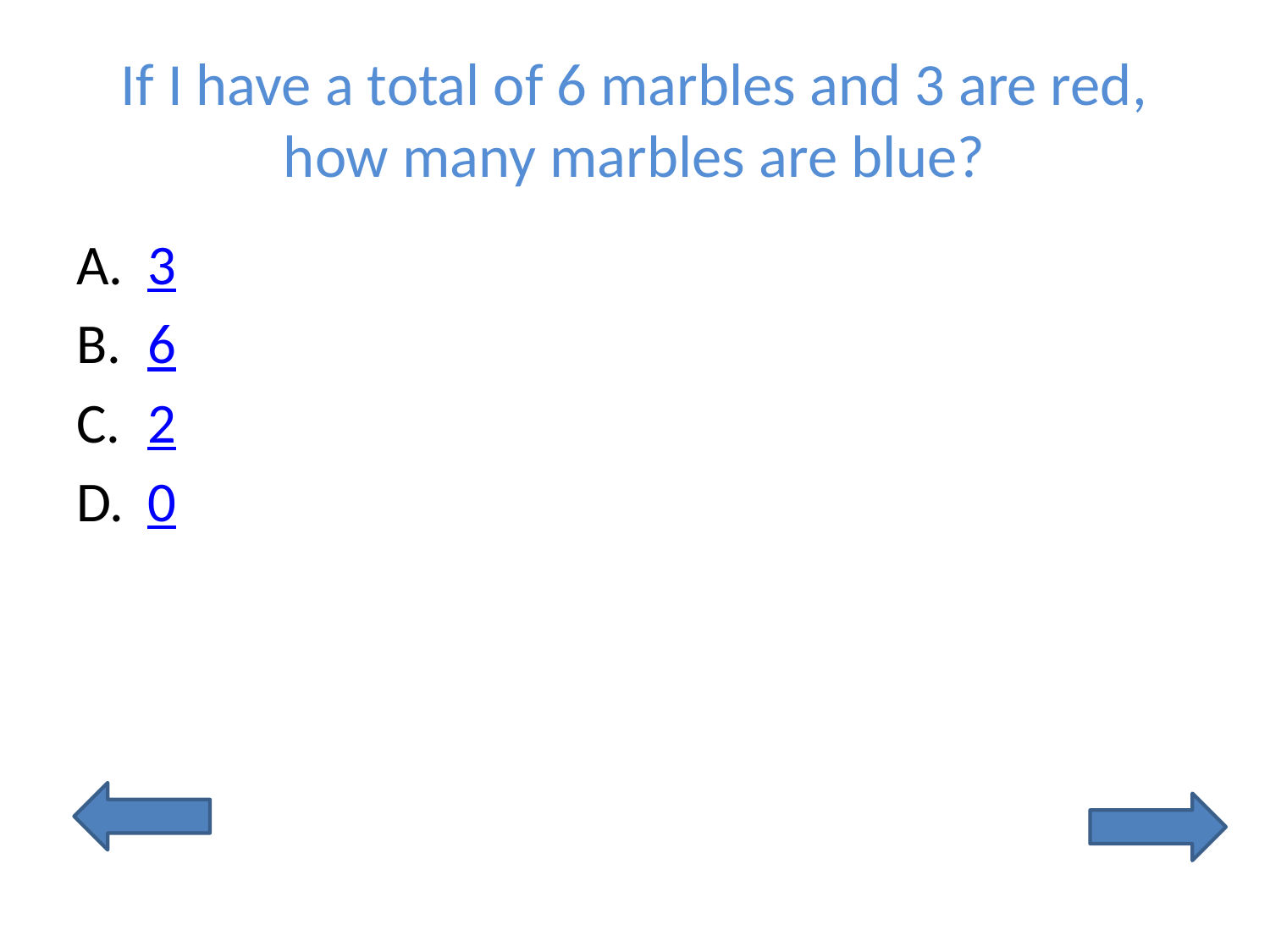

# If I have a total of 6 marbles and 3 are red, how many marbles are blue?
3
6
2
0